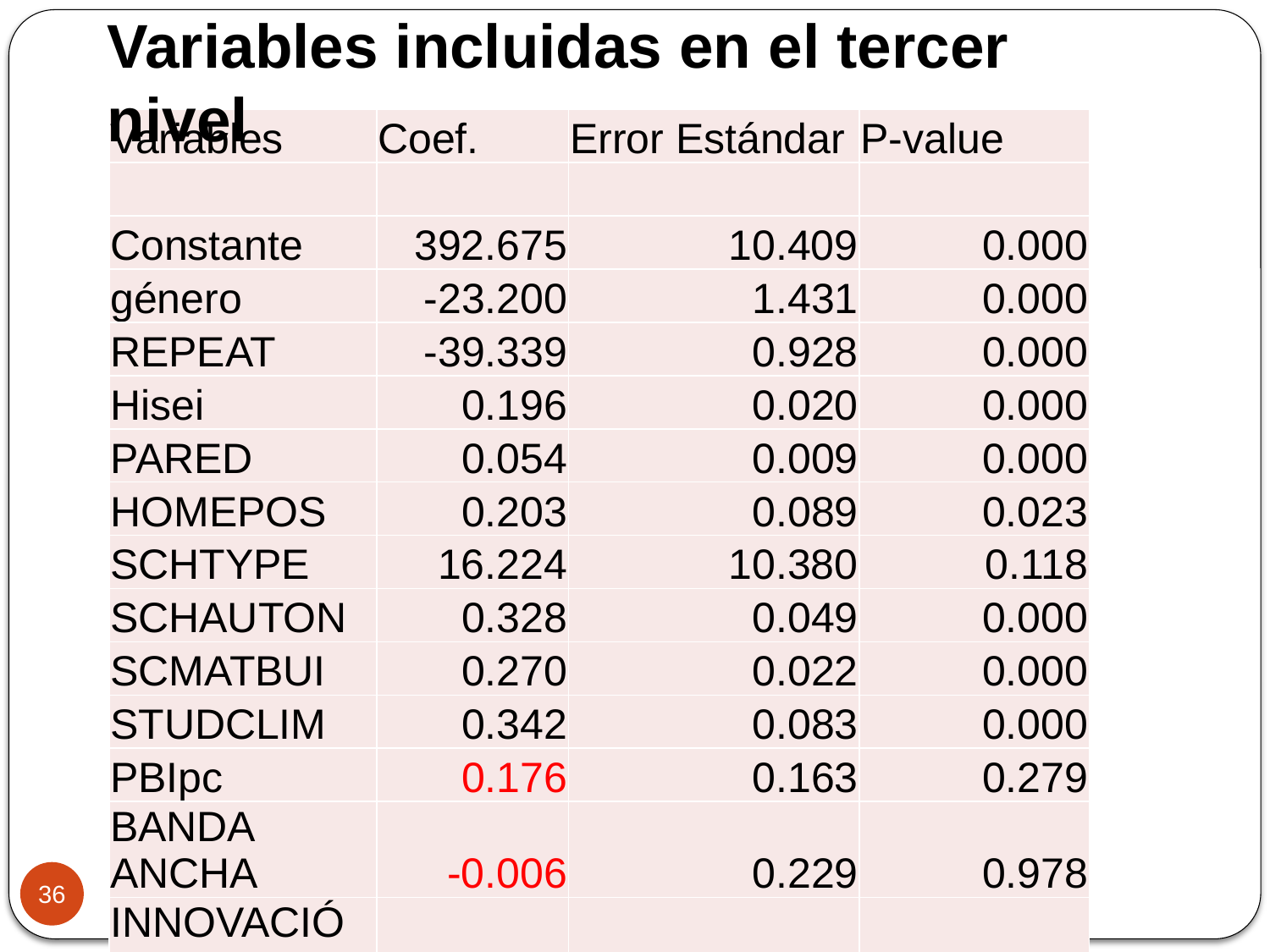

Variables incluidas en el tercer nivel
| Variables | Coef. | Error Estándar | P-value |
| --- | --- | --- | --- |
|  |  |  |  |
| Constante | 392.675 | 10.409 | 0.000 |
| género | -23.200 | 1.431 | 0.000 |
| REPEAT | -39.339 | 0.928 | 0.000 |
| Hisei | 0.196 | 0.020 | 0.000 |
| PARED | 0.054 | 0.009 | 0.000 |
| HOMEPOS | 0.203 | 0.089 | 0.023 |
| SCHTYPE | 16.224 | 10.380 | 0.118 |
| SCHAUTON | 0.328 | 0.049 | 0.000 |
| SCMATBUI | 0.270 | 0.022 | 0.000 |
| STUDCLIM | 0.342 | 0.083 | 0.000 |
| PBIpc | 0.176 | 0.163 | 0.279 |
| BANDA ANCHA | -0.006 | 0.229 | 0.978 |
| INNOVACIÓN | 0.306 | 0.192 | 0.112 |
36